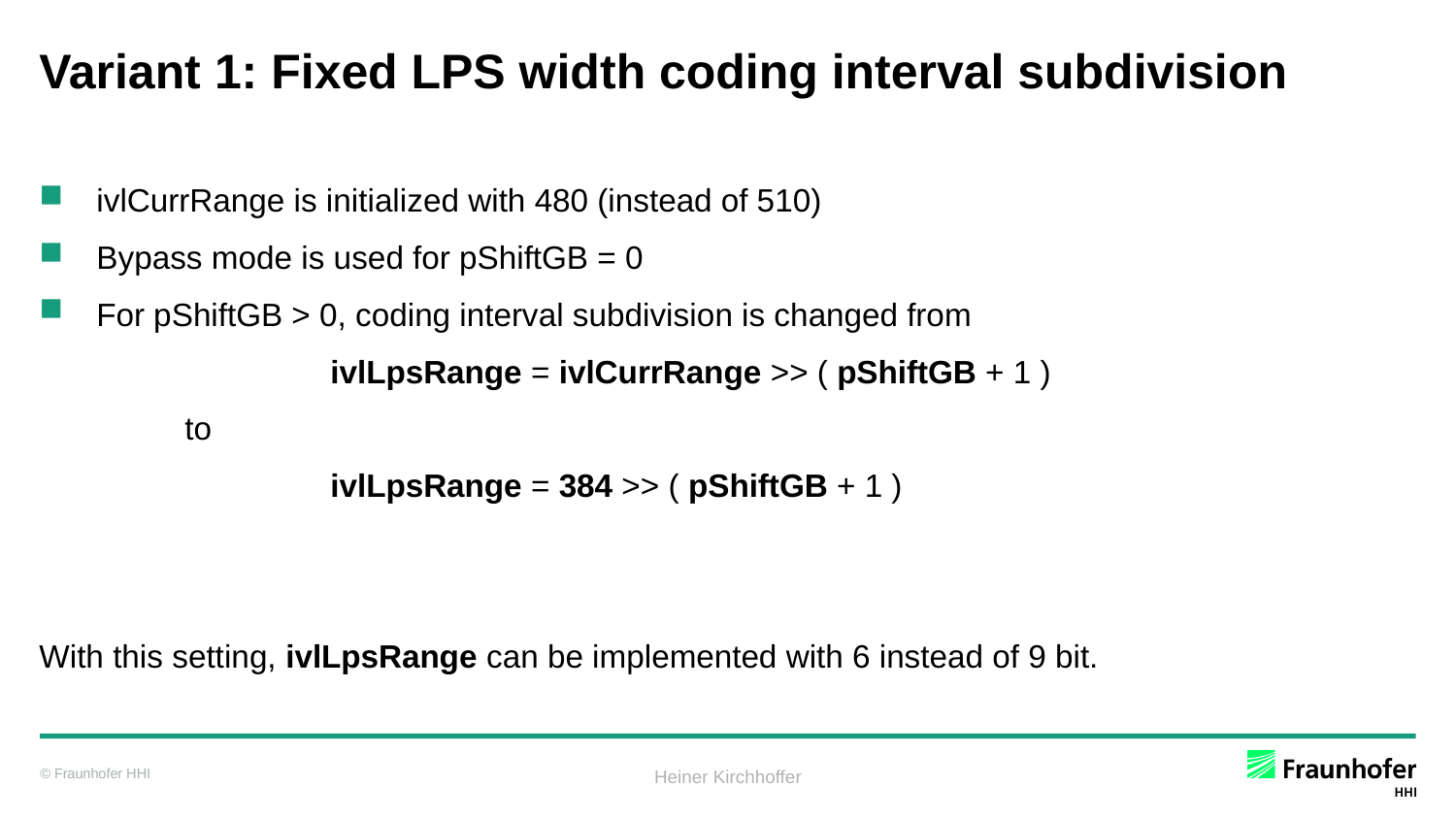

# Variant 1: Fixed LPS width coding interval subdivision
ivlCurrRange is initialized with 480 (instead of 510)
Bypass mode is used for pShiftGB = 0
For pShiftGB > 0, coding interval subdivision is changed from
		ivlLpsRange = ivlCurrRange >> ( pShiftGB + 1 )
	to
		ivlLpsRange = 384 >> ( pShiftGB + 1 )

With this setting, ivlLpsRange can be implemented with 6 instead of 9 bit.

Heiner Kirchhoffer